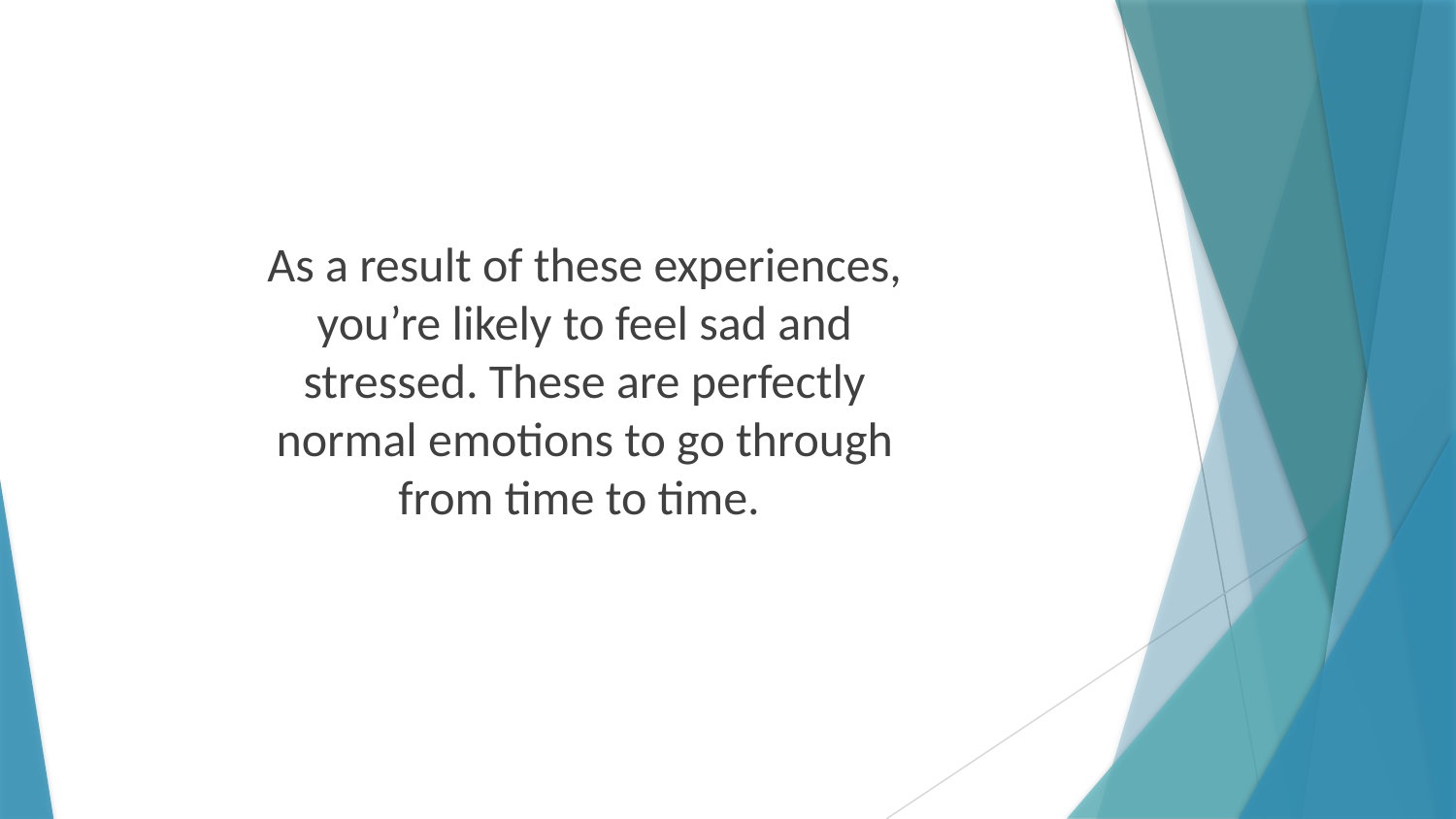

As a result of these experiences, you’re likely to feel sad and stressed. These are perfectly normal emotions to go through from time to time.